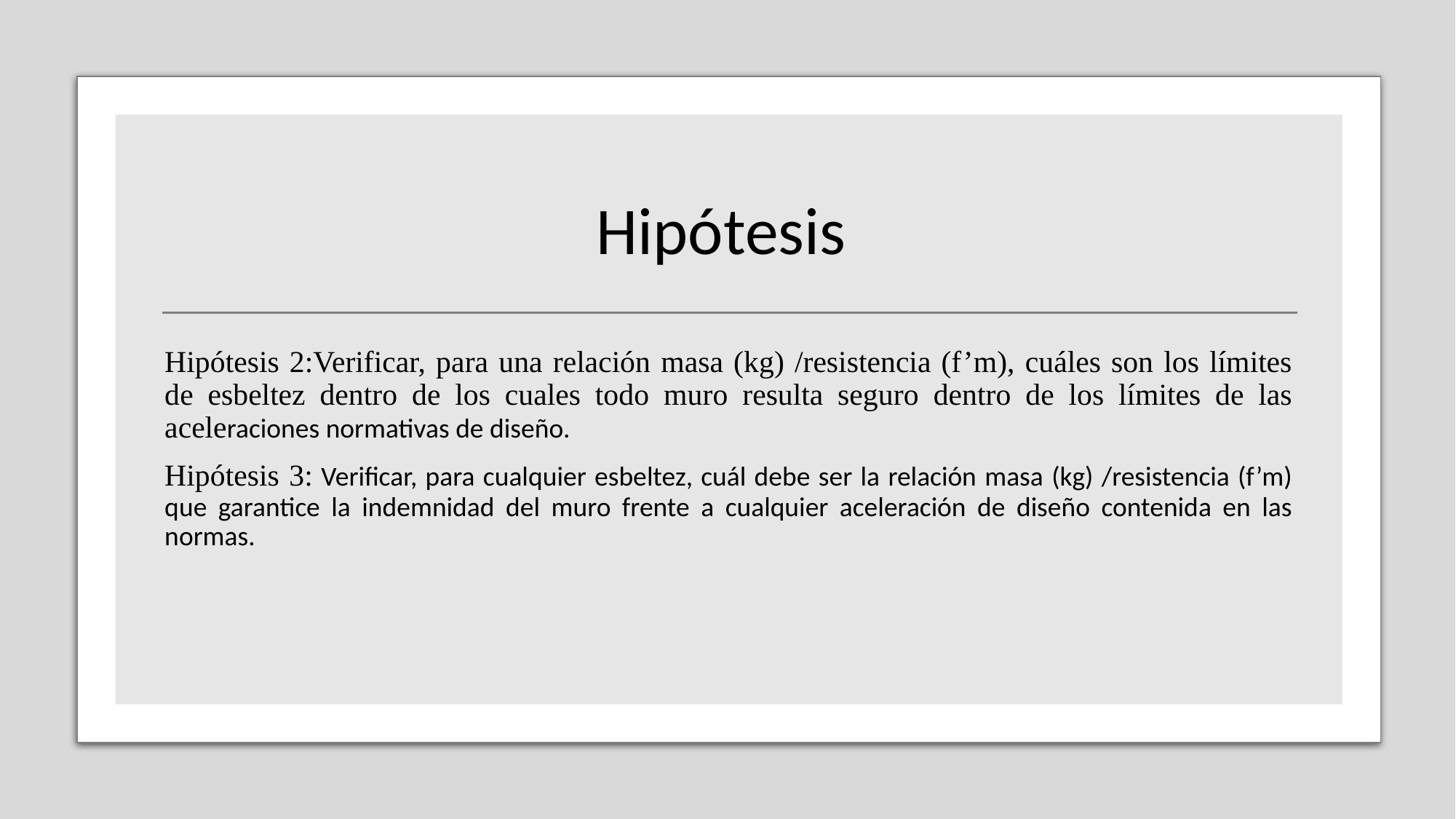

# Hipótesis
Hipótesis 2:Verificar, para una relación masa (kg) /resistencia (f’m), cuáles son los límites de esbeltez dentro de los cuales todo muro resulta seguro dentro de los límites de las aceleraciones normativas de diseño.
Hipótesis 3: Verificar, para cualquier esbeltez, cuál debe ser la relación masa (kg) /resistencia (f’m) que garantice la indemnidad del muro frente a cualquier aceleración de diseño contenida en las normas.